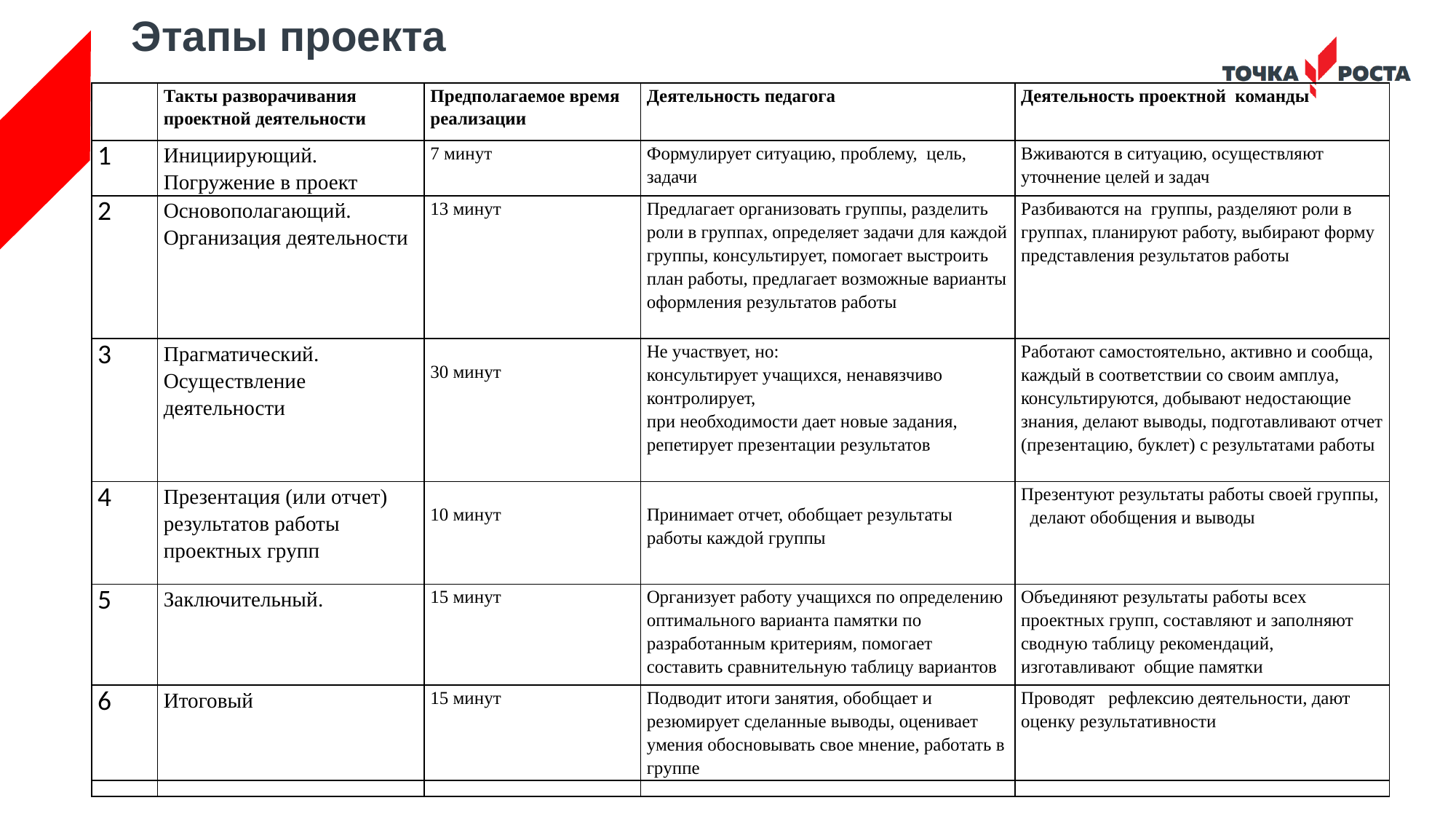

# Этапы проекта
|  | Такты разворачивания проектной деятельности | Предполагаемое время реализации | Деятельность педагога | Деятельность проектной команды |
| --- | --- | --- | --- | --- |
| 1 | Инициирующий. Погружение в проект | 7 минут | Формулирует ситуацию, проблему, цель, задачи | Вживаются в ситуацию, осуществляют уточнение целей и задач |
| 2 | Основополагающий. Организация деятельности | 13 минут | Предлагает организовать группы, разделить роли в группах, определяет задачи для каждой группы, консультирует, помогает выстроить план работы, предлагает возможные варианты оформления результатов работы | Разбиваются на группы, разделяют роли в группах, планируют работу, выбирают форму представления результатов работы |
| 3 | Прагматический. Осуществление деятельности | 30 минут | Не участвует, но: консультирует учащихся, ненавязчиво контролирует, при необходимости дает новые задания, репетирует презентации результатов | Работают самостоятельно, активно и сообща, каждый в соответствии со своим амплуа, консультируются, добывают недостающие знания, делают выводы, подготавливают отчет (презентацию, буклет) с результатами работы |
| 4 | Презентация (или отчет) результатов работы проектных групп | 10 минут | Принимает отчет, обобщает результаты работы каждой группы | Презентуют результаты работы своей группы, делают обобщения и выводы |
| 5 | Заключительный. | 15 минут | Организует работу учащихся по определению оптимального варианта памятки по разработанным критериям, помогает составить сравнительную таблицу вариантов | Объединяют результаты работы всех проектных групп, составляют и заполняют сводную таблицу рекомендаций, изготавливают общие памятки |
| 6 | Итоговый | 15 минут | Подводит итоги занятия, обобщает и резюмирует сделанные выводы, оценивает умения обосновывать свое мнение, работать в группе | Проводят рефлексию деятельности, дают оценку результативности |
|  |  |  |  |  |